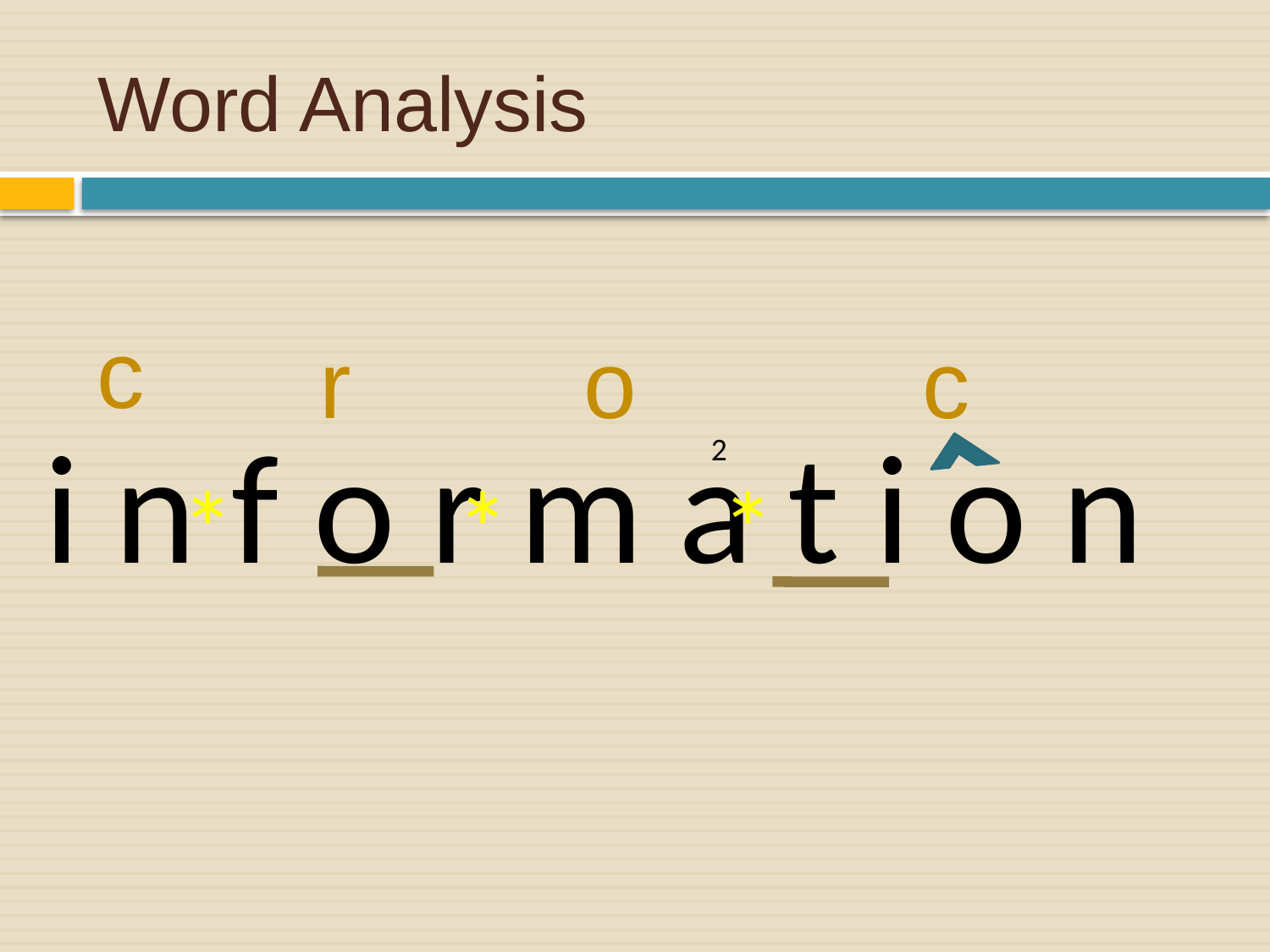

# Word Analysis
c
r
o
c
i n f o r m a t i o n
2

*
*
*